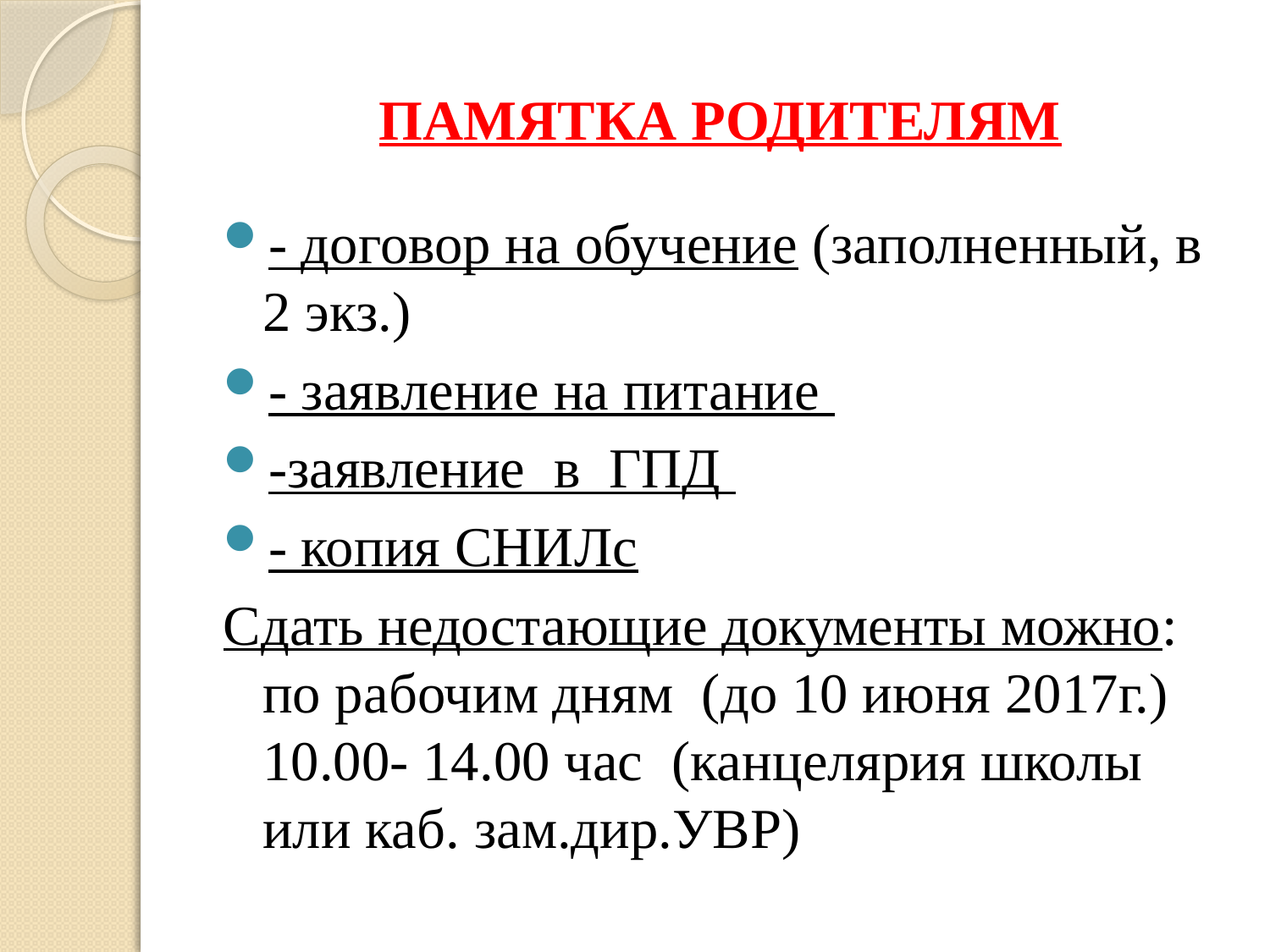

# ПАМЯТКА РОДИТЕЛЯМ
- договор на обучение (заполненный, в 2 экз.)
- заявление на питание
-заявление  в  ГПД
- копия СНИЛс
Сдать недостающие документы можно:  по рабочим дням  (до 10 июня 2017г.)  10.00- 14.00 час  (канцелярия школы или каб. зам.дир.УВР)